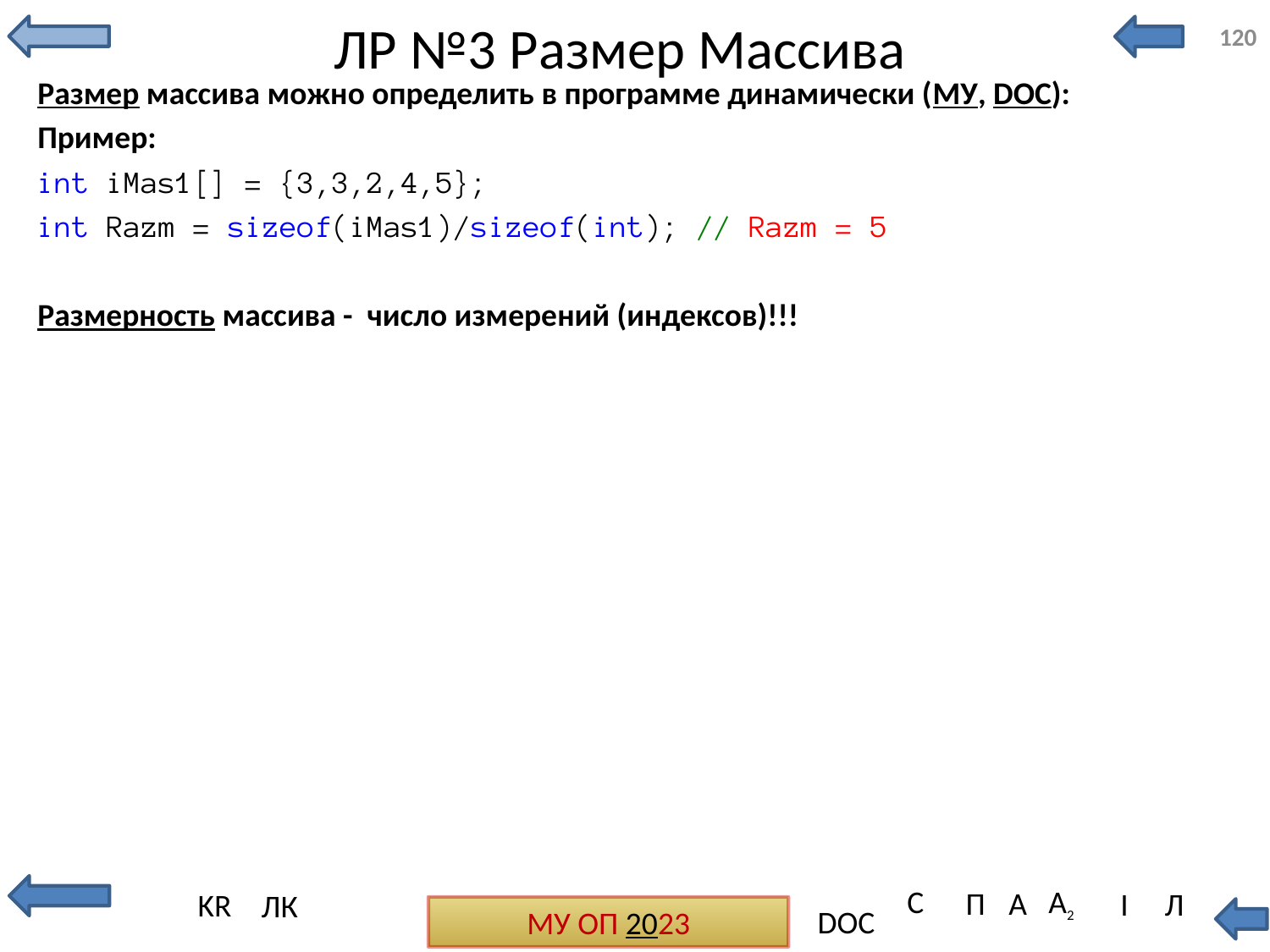

# ЛР №3 Размер Массива
120
Размер массива можно определить в программе динамически (МУ, DOC):
Пример:
int iMas1[] = {3,3,2,4,5};
int Razm = sizeof(iMas1)/sizeof(int); // Razm = 5

Размерность массива -  число измерений (индексов)!!!